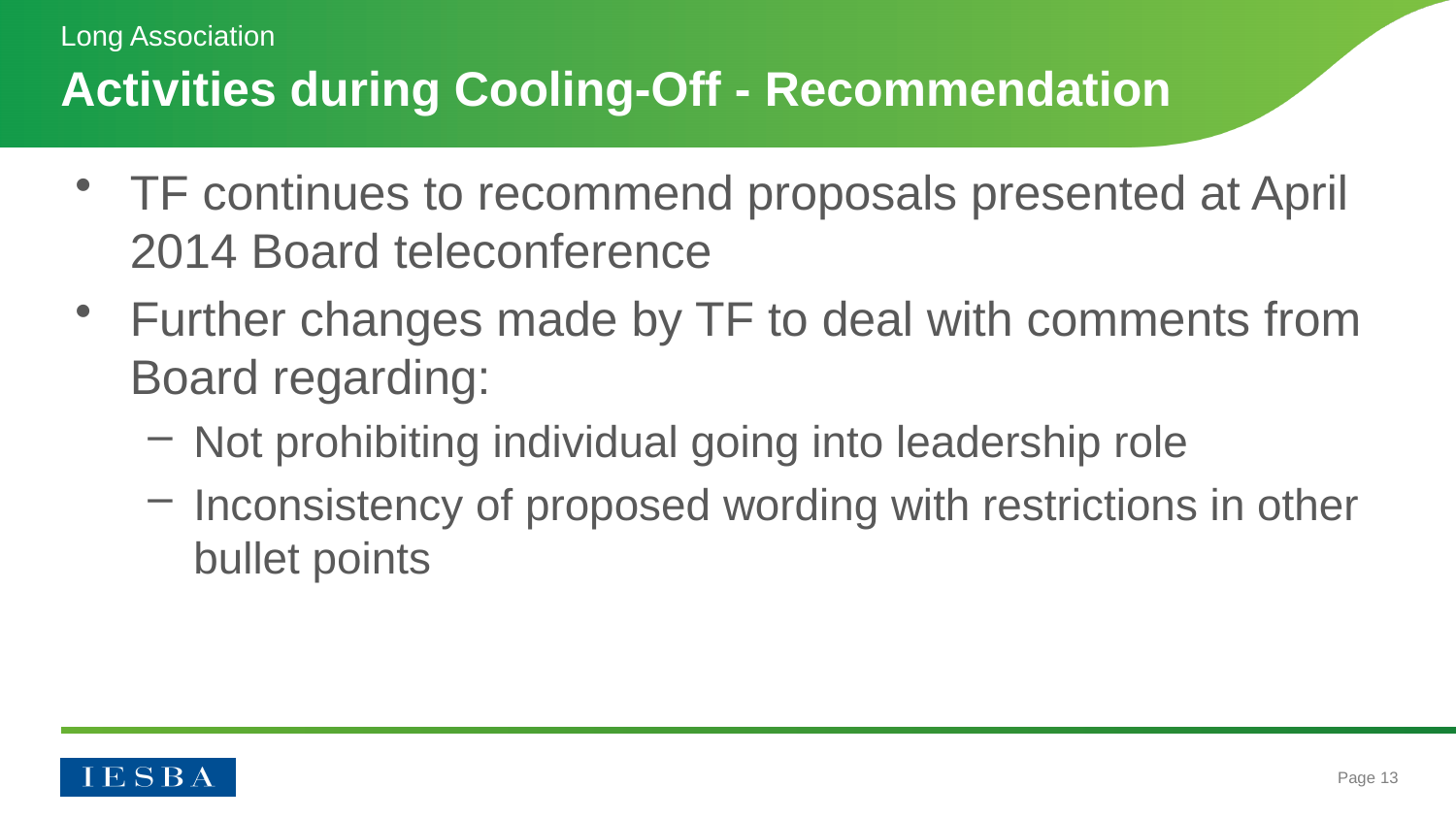

Long Association
# Activities during Cooling-Off - Recommendation
TF continues to recommend proposals presented at April 2014 Board teleconference
Further changes made by TF to deal with comments from Board regarding:
Not prohibiting individual going into leadership role
Inconsistency of proposed wording with restrictions in other bullet points